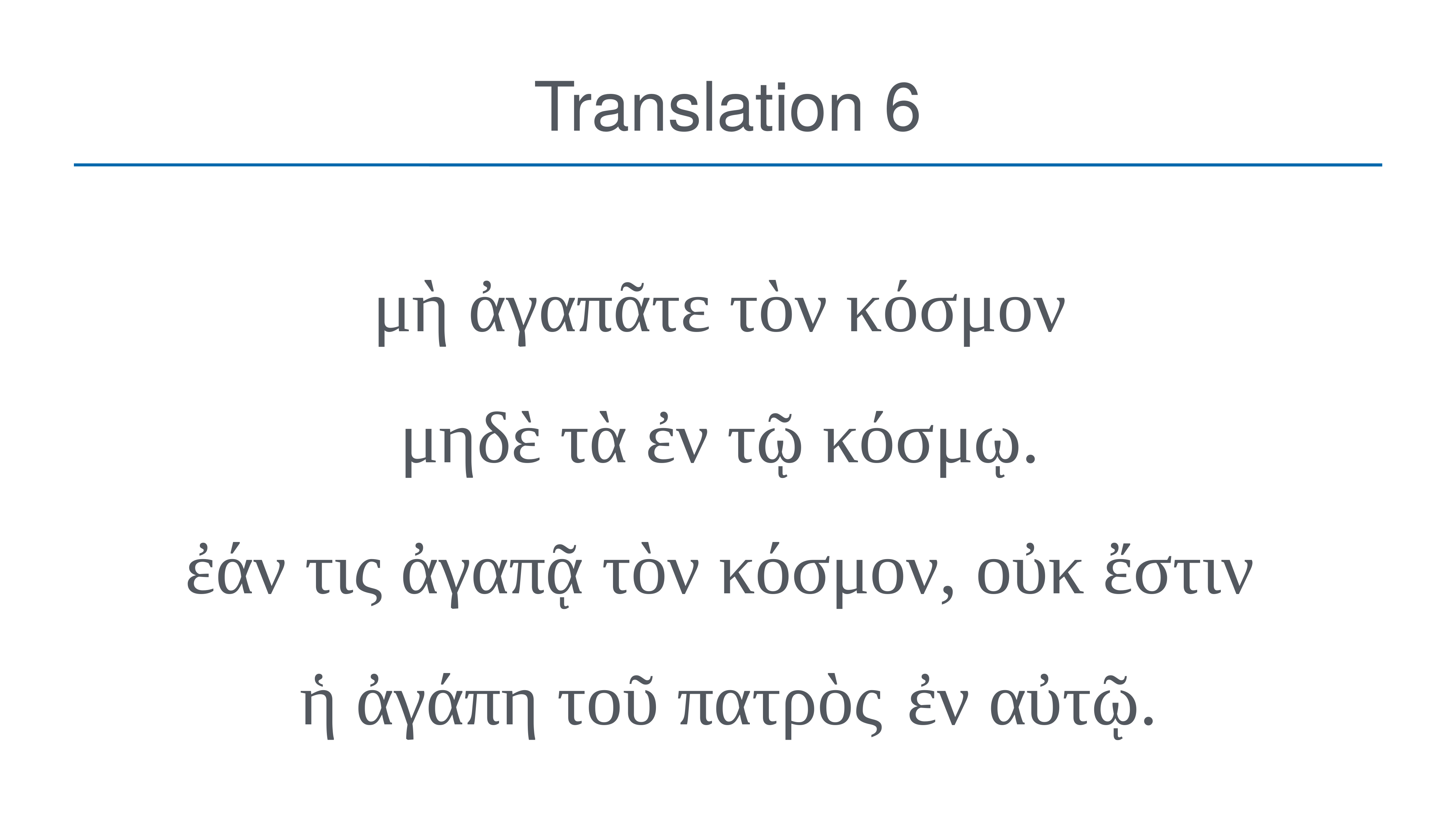

# Translation 6
μὴ ἀγαπᾶτε τὸν κόσμον
μηδὲ τὰ ἐν τῷ κόσμῳ.
ἐάν τις ἀγαπᾷ τὸν κόσμον, οὐκ ἔστιν
ἡ ἀγάπη τοῦ πατρὸς  ἐν αὐτῷ.